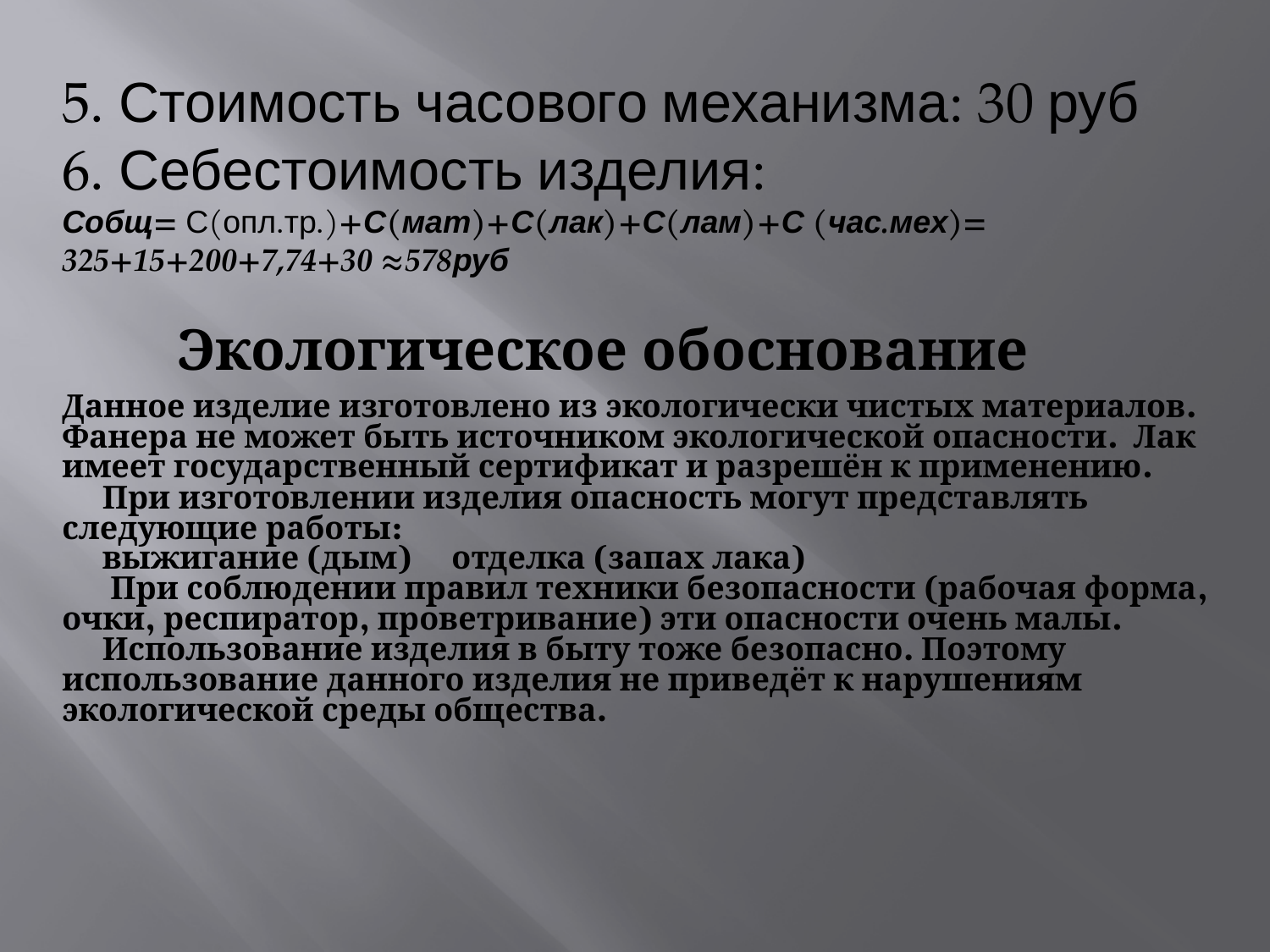

5. Стоимость часового механизма: 30 руб
6. Себестоимость изделия:
Собщ= С(опл.тр.)+С(мат)+С(лак)+С(лам)+С (час.мех)= 325+15+200+7,74+30 ≈578руб
Экологическое обоснование
Данное изделие изготовлено из экологически чистых материалов. Фанера не может быть источником экологической опасности.  Лак имеет государственный сертификат и разрешён к применению.
     При изготовлении изделия опасность могут представлять следующие работы:
     выжигание (дым)     отделка (запах лака)
      При соблюдении правил техники безопасности (рабочая форма, очки, респиратор, проветривание) эти опасности очень малы.
     Использование изделия в быту тоже безопасно. Поэтому использование данного изделия не приведёт к нарушениям экологической среды общества.